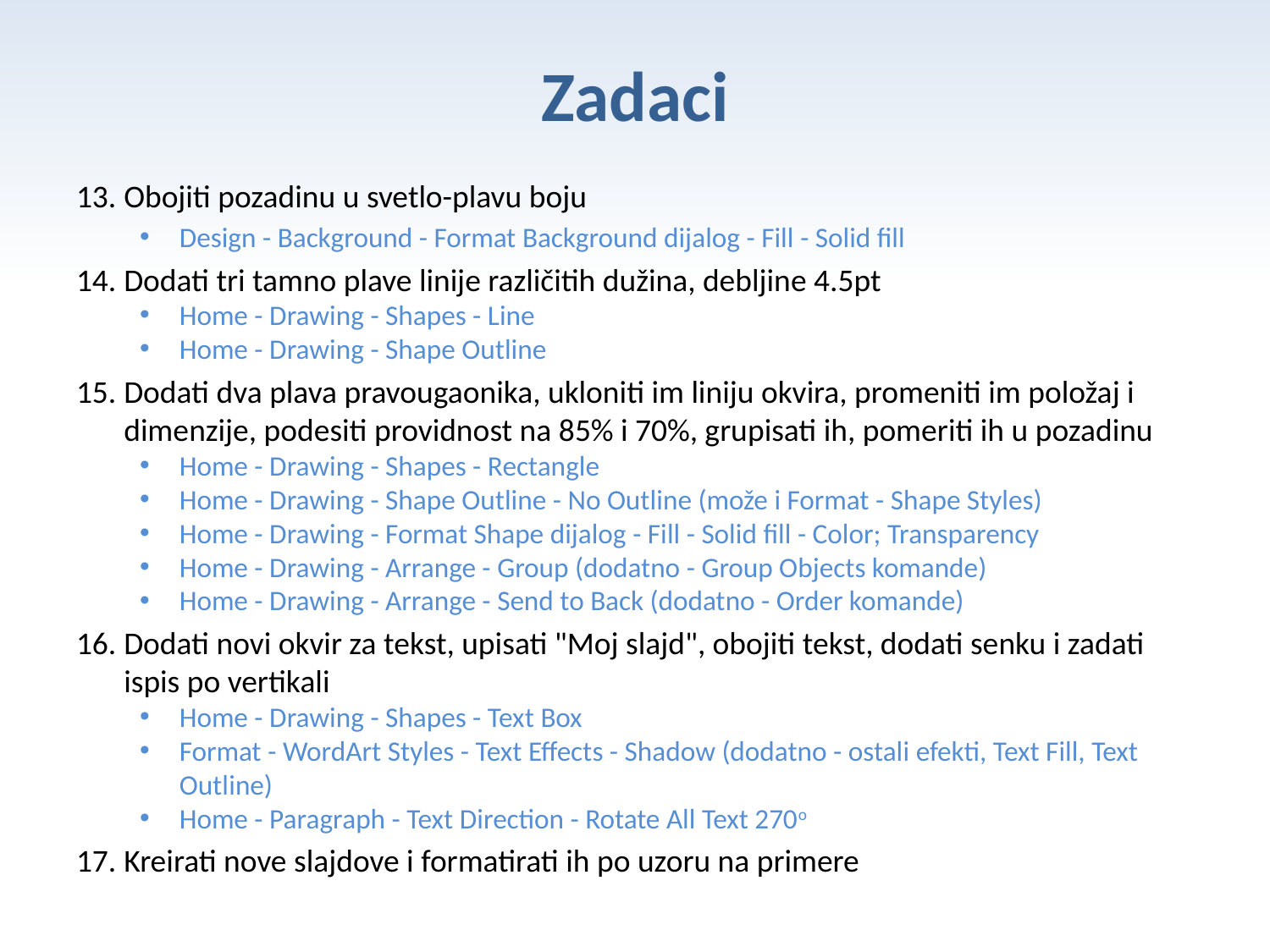

# Zadaci
Obojiti pozadinu u svetlo-plavu boju
Design - Background - Format Background dijalog - Fill - Solid fill
Dodati tri tamno plave linije različitih dužina, debljine 4.5pt
Home - Drawing - Shapes - Line
Home - Drawing - Shape Outline
Dodati dva plava pravougaonika, ukloniti im liniju okvira, promeniti im položaj i dimenzije, podesiti providnost na 85% i 70%, grupisati ih, pomeriti ih u pozadinu
Home - Drawing - Shapes - Rectangle
Home - Drawing - Shape Outline - No Outline (može i Format - Shape Styles)
Home - Drawing - Format Shape dijalog - Fill - Solid fill - Color; Transparency
Home - Drawing - Arrange - Group (dodatno - Group Objects komande)
Home - Drawing - Arrange - Send to Back (dodatno - Order komande)
Dodati novi okvir za tekst, upisati "Moj slajd", obojiti tekst, dodati senku i zadati ispis po vertikali
Home - Drawing - Shapes - Text Box
Format - WordArt Styles - Text Effects - Shadow (dodatno - ostali efekti, Text Fill, Text Outline)
Home - Paragraph - Text Direction - Rotate All Text 270o
Kreirati nove slajdove i formatirati ih po uzoru na primere